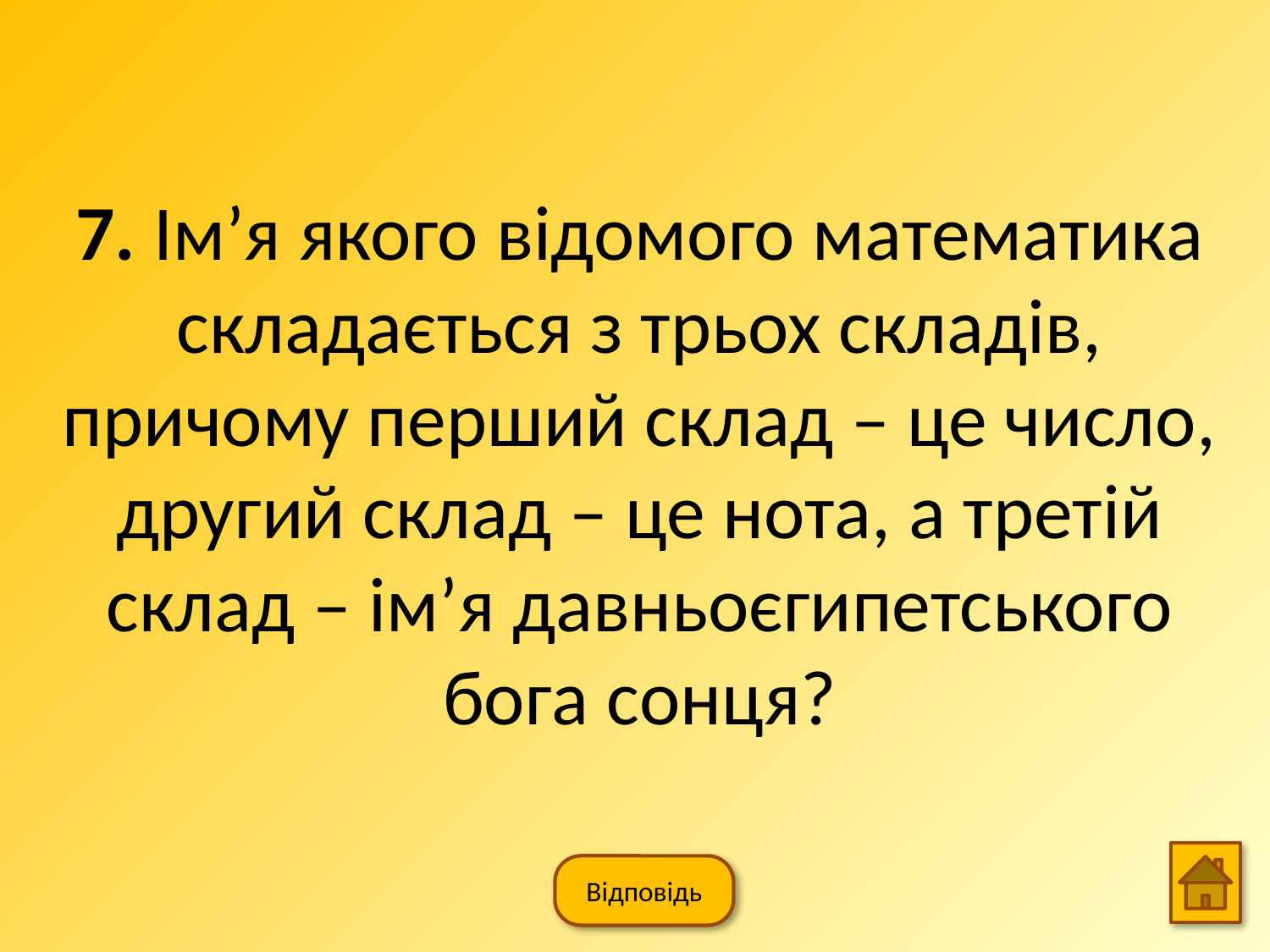

7. Імʼя якого відомого математика складається з трьох складів, причому перший склад – це число, другий склад – це нота, а третій склад – імʼя давньоєгипетського бога сонця?

Відповідь